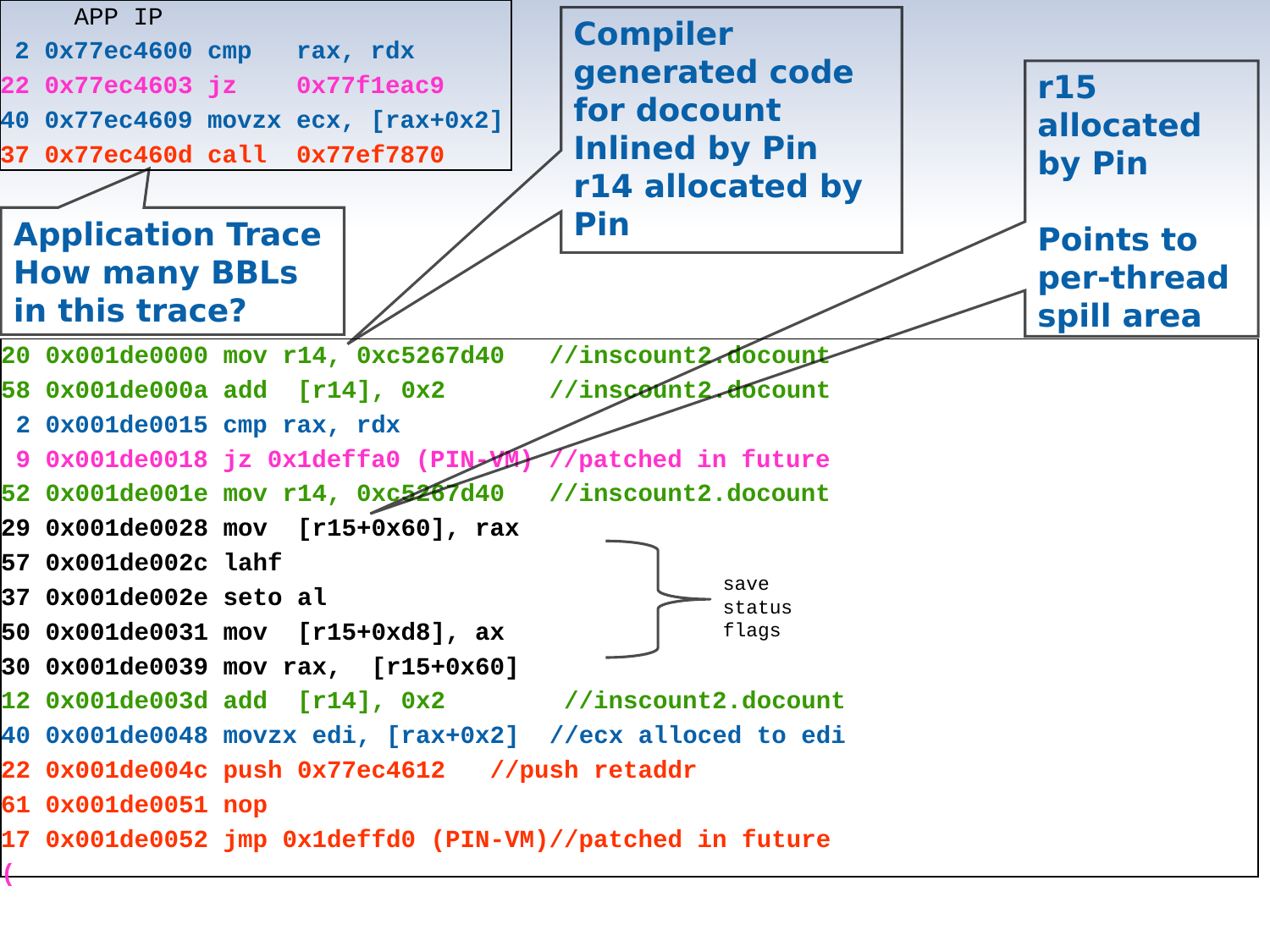

APP IP
 2 0x77ec4600 cmp   rax, rdx
22 0x77ec4603 jz    0x77f1eac9
40 0x77ec4609 movzx ecx, [rax+0x2]
37 0x77ec460d call  0x77ef7870
Compiler generated code for docount
Inlined by Pin
r14 allocated by Pin

r15 allocated by Pin

Points to
per-thread spill area

Application Trace
How many BBLs in this trace?
20 0x001de0000 mov r14, 0xc5267d40   //inscount2.docount
58 0x001de000a add  [r14], 0x2       //inscount2.docount
 2 0x001de0015 cmp rax, rdx
 9 0x001de0018 jz 0x1deffa0 (PIN-VM) //patched in future
52 0x001de001e mov r14, 0xc5267d40   //inscount2.docount
29 0x001de0028 mov  [r15+0x60], rax
57 0x001de002c lahf
37 0x001de002e seto al
50 0x001de0031 mov  [r15+0xd8], ax
30 0x001de0039 mov rax,  [r15+0x60]
12 0x001de003d add  [r14], 0x2        //inscount2.docount
40 0x001de0048 movzx edi, [rax+0x2]  //ecx alloced to edi
22 0x001de004c push 0x77ec4612   //push retaddr
61 0x001de0051 nop
17 0x001de0052 jmp 0x1deffd0 (PIN-VM)//patched in future
(

save status flags